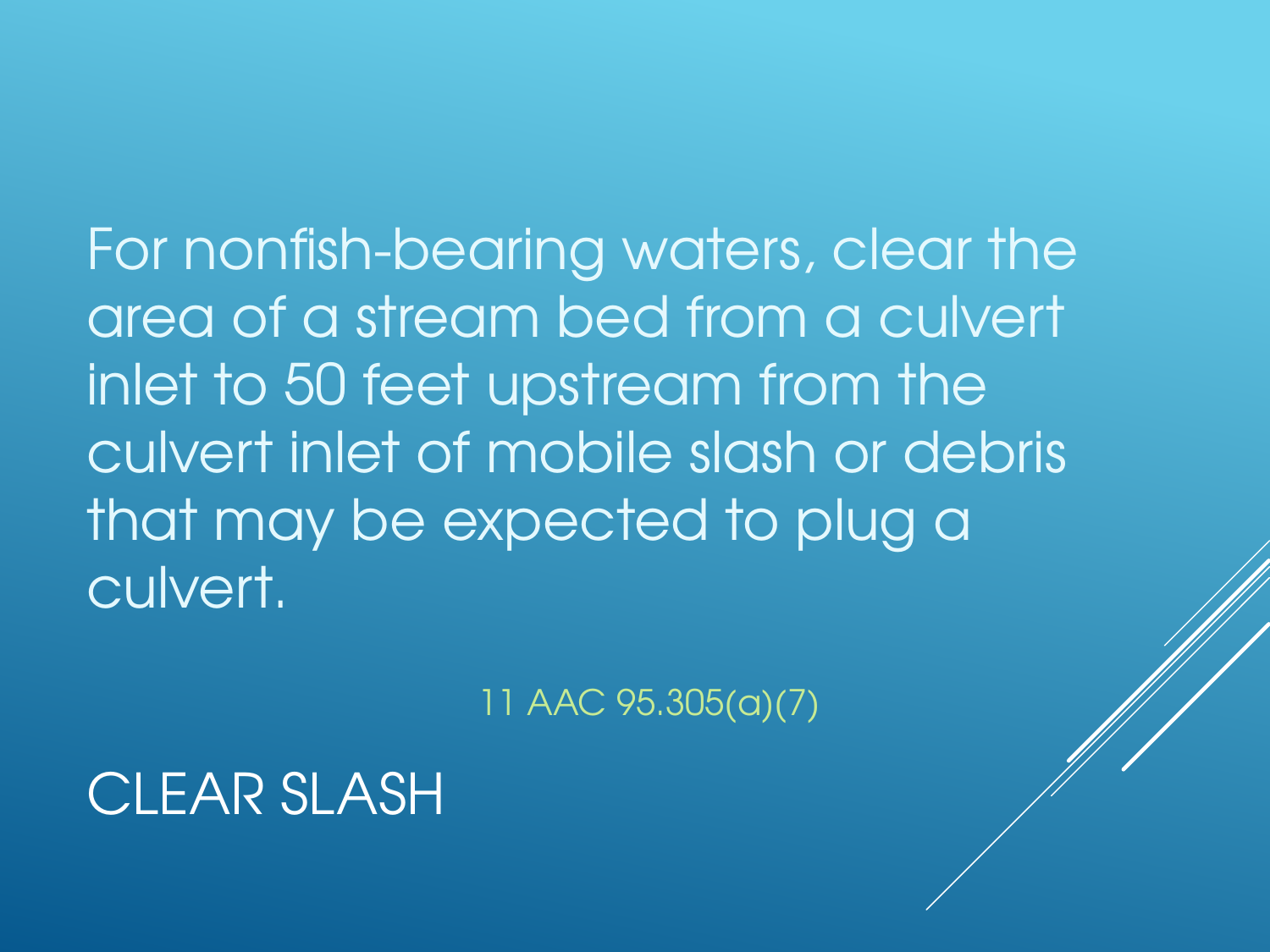

For nonfish-bearing waters, clear the area of a stream bed from a culvert inlet to 50 feet upstream from the culvert inlet of mobile slash or debris that may be expected to plug a culvert.
										 11 AAC 95.305(a)(7)

# Clear slash